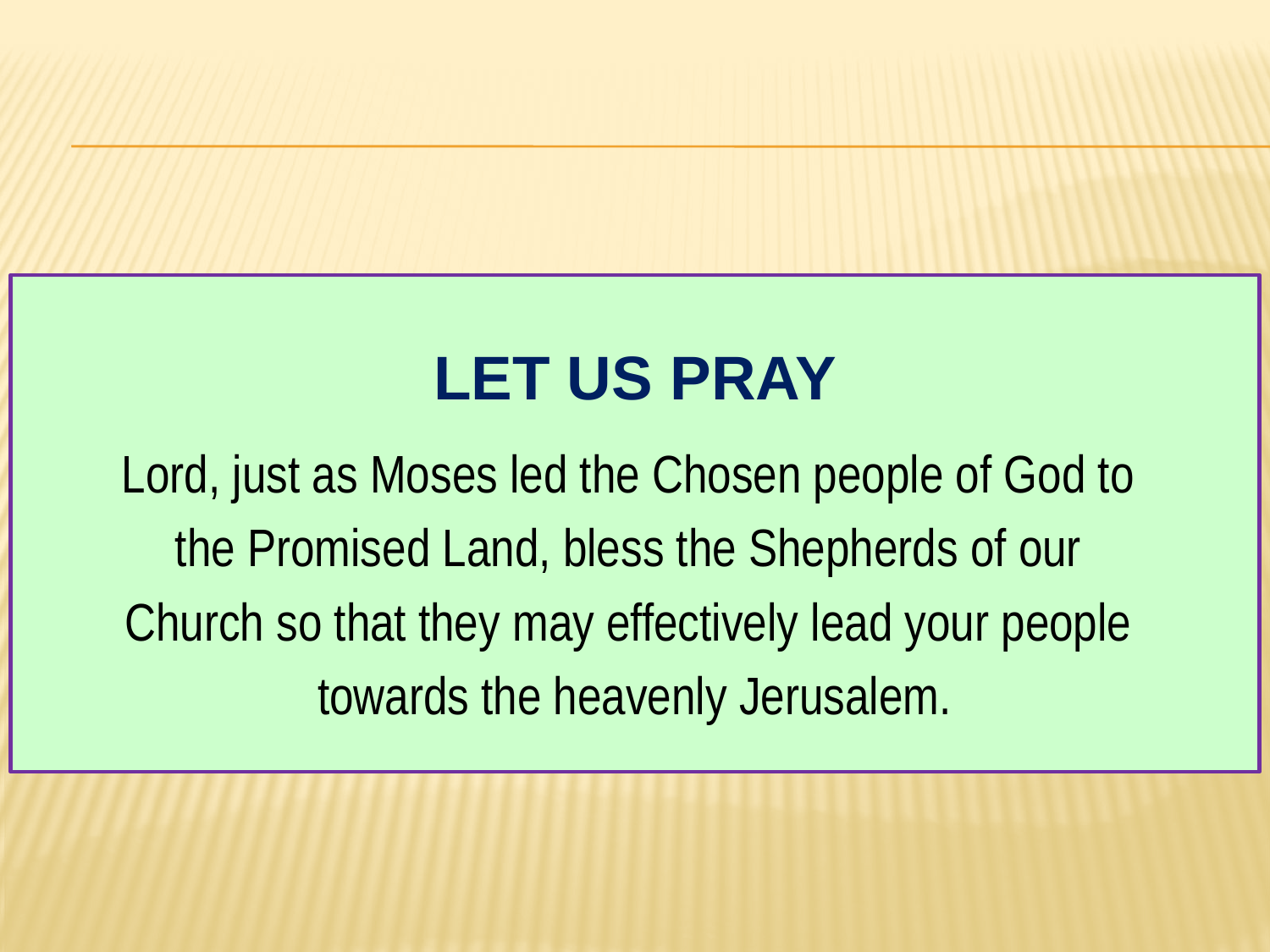

# Let us Pray
Lord, just as Moses led the Chosen people of God to
the Promised Land, bless the Shepherds of our
Church so that they may effectively lead your people
towards the heavenly Jerusalem.